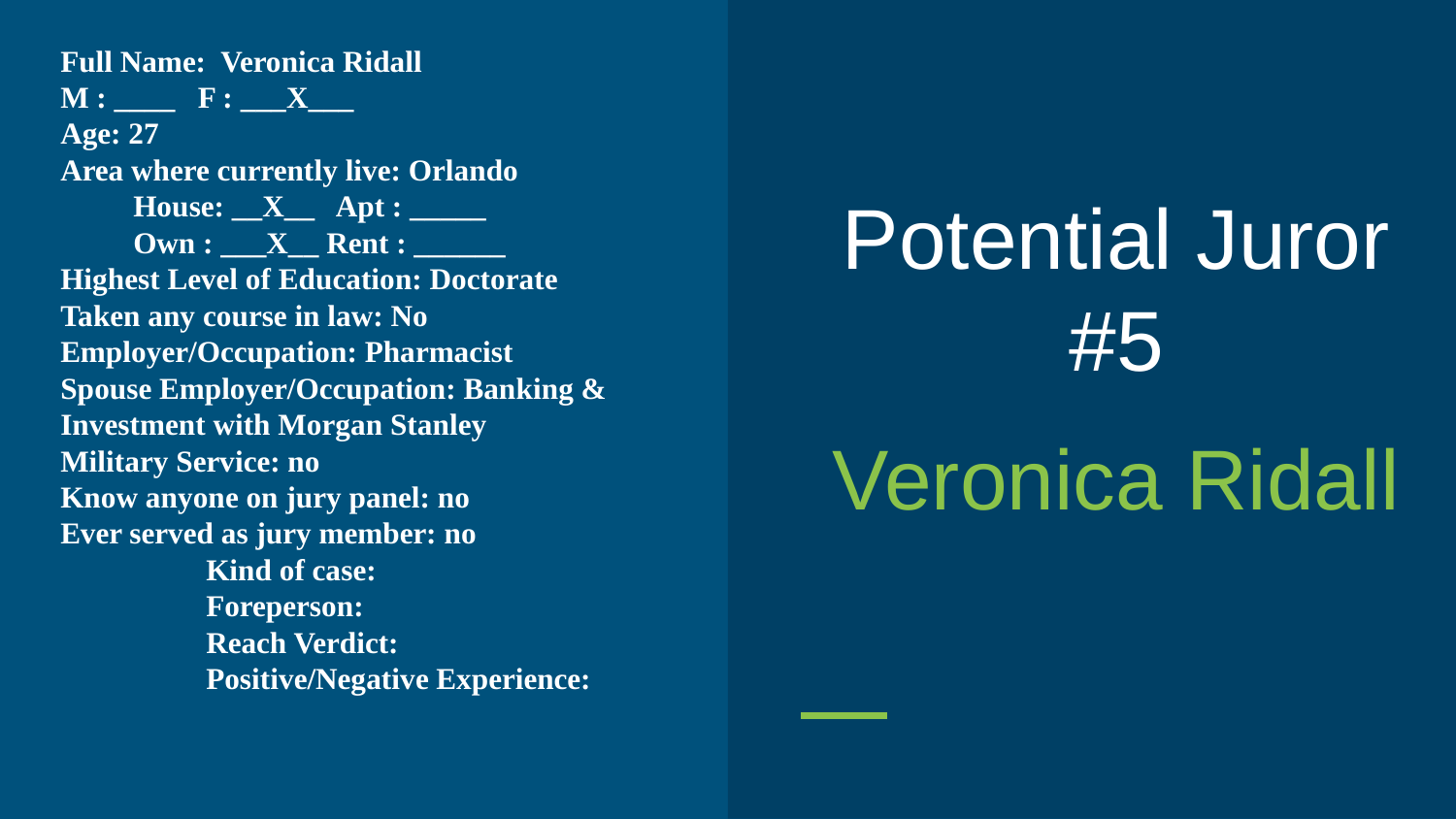

Full Name:  Veronica Ridall
M : ____   F : ___X___
Age: 27
Area where currently live: Orlando
House: __X__   Apt : _____
Own : ___X__ Rent : ______
Highest Level of Education: Doctorate
Taken any course in law: No
Employer/Occupation: Pharmacist
Spouse Employer/Occupation: Banking & Investment with Morgan Stanley
Military Service: no
Know anyone on jury panel: no
Ever served as jury member: no
        	Kind of case:
        	Foreperson:
        	Reach Verdict:
        	Positive/Negative Experience:
# Potential Juror #5

Veronica Ridall